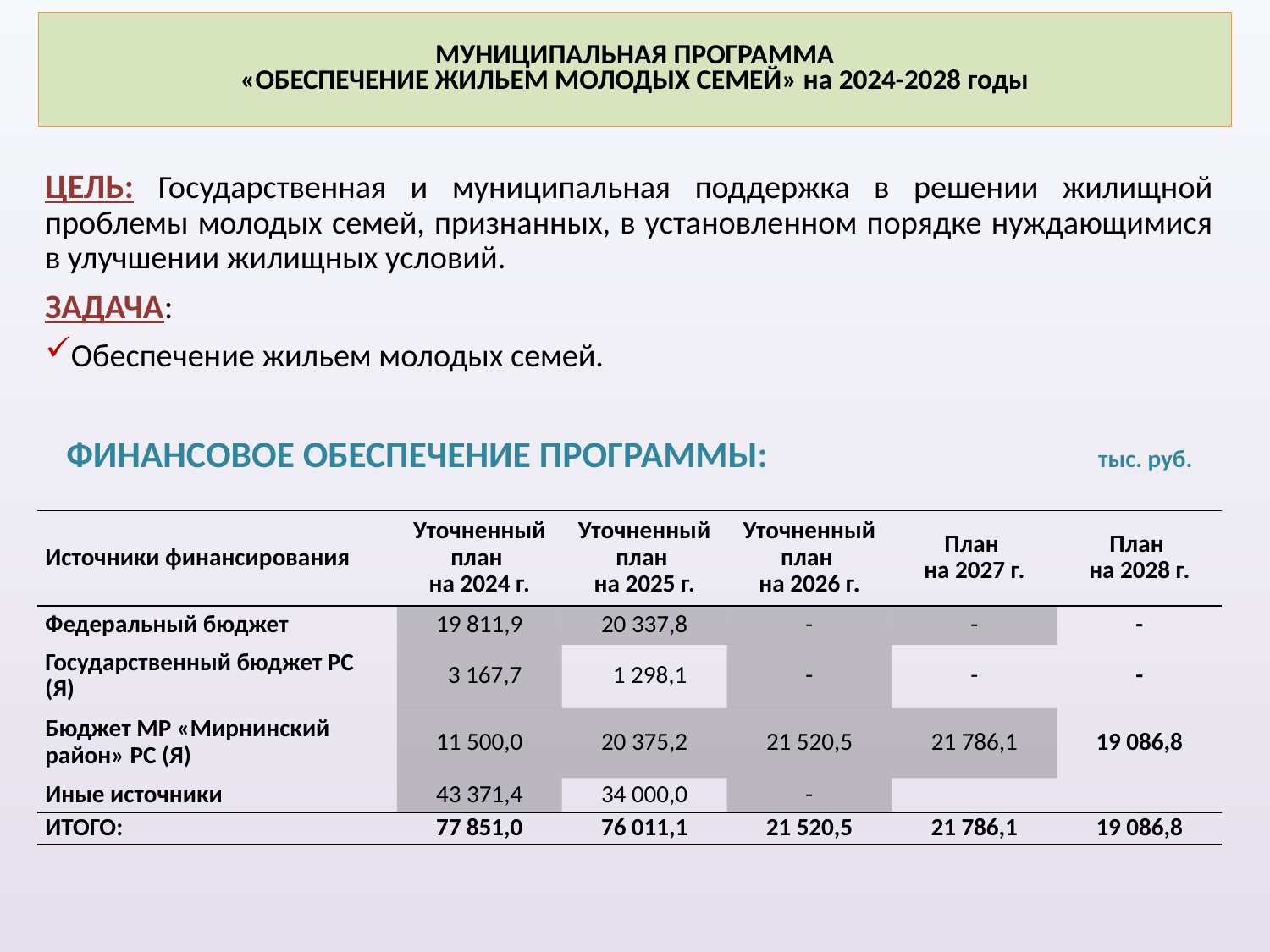

# МУНИЦИПАЛЬНАЯ ПРОГРАММА «ОБЕСПЕЧЕНИЕ ЖИЛЬЕМ МОЛОДЫХ СЕМЕЙ» на 2024-2028 годы
ЦЕЛЬ: Государственная и муниципальная поддержка в решении жилищной проблемы молодых семей, признанных, в установленном порядке нуждающимися в улучшении жилищных условий.
ЗАДАЧА:
Обеспечение жильем молодых семей.

ФИНАНСОВОЕ ОБЕСПЕЧЕНИЕ ПРОГРАММЫ:                                       тыс. руб.
| Источники финансирования | Уточненный план на 2024 г. | Уточненный план на 2025 г. | Уточненный план на 2026 г. | План на 2027 г. | План на 2028 г. |
| --- | --- | --- | --- | --- | --- |
| Федеральный бюджет | 19 811,9 | 20 337,8 | - | - | - |
| Государственный бюджет РС (Я) | 3 167,7 | 1 298,1 | - | - | - |
| Бюджет МР «Мирнинский район» РС (Я) | 11 500,0 | 20 375,2 | 21 520,5 | 21 786,1 | 19 086,8 |
| Иные источники | 43 371,4 | 34 000,0 | - |  |  |
| ИТОГО: | 77 851,0 | 76 011,1 | 21 520,5 | 21 786,1 | 19 086,8 |